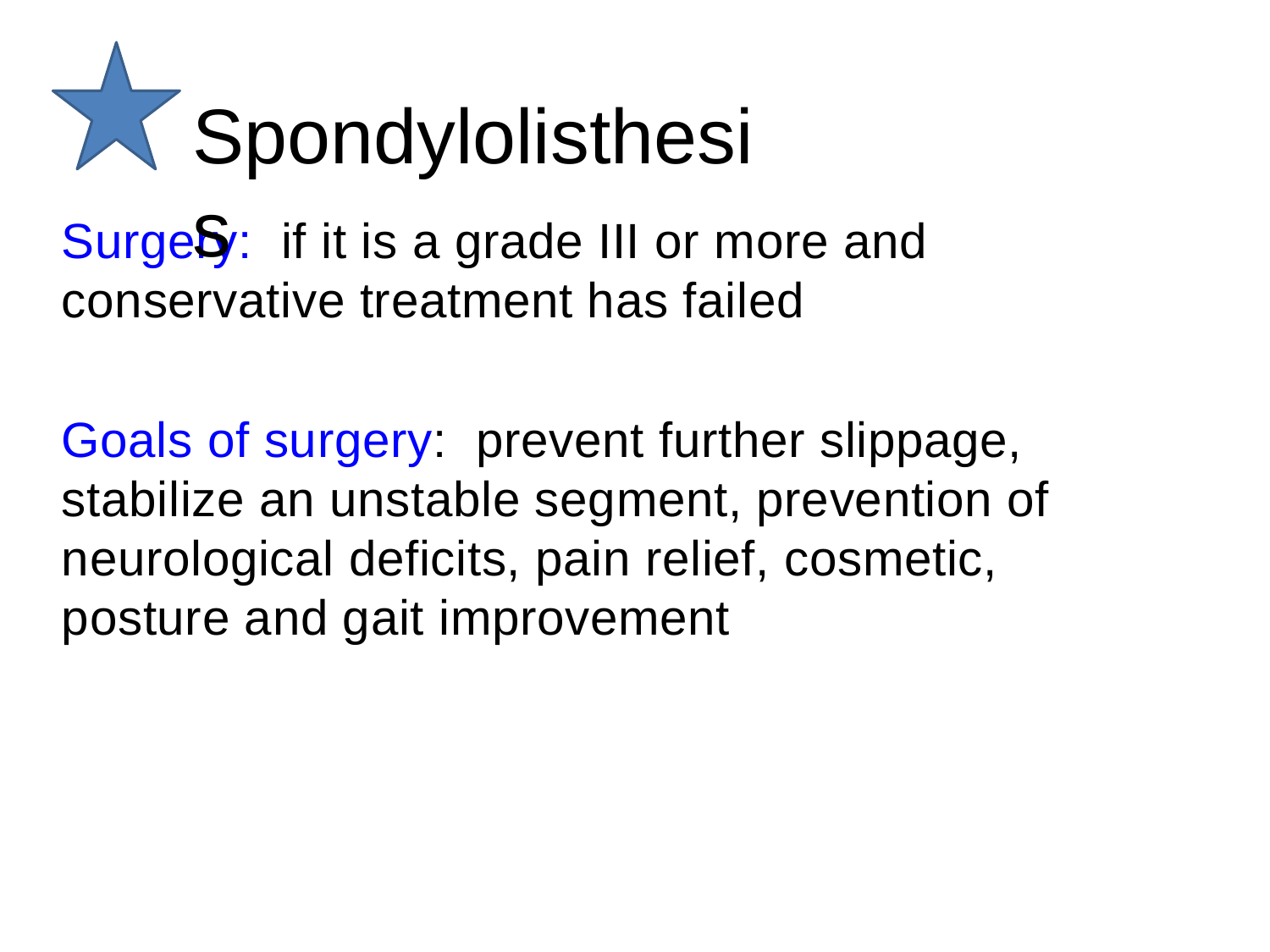

#

Spondylolisthesis
Surgery:  if it is a grade III or more and conservative treatment has failed
Goals of surgery:  prevent further slippage, stabilize an unstable segment, prevention of neurological deficits, pain relief, cosmetic, posture and gait improvement